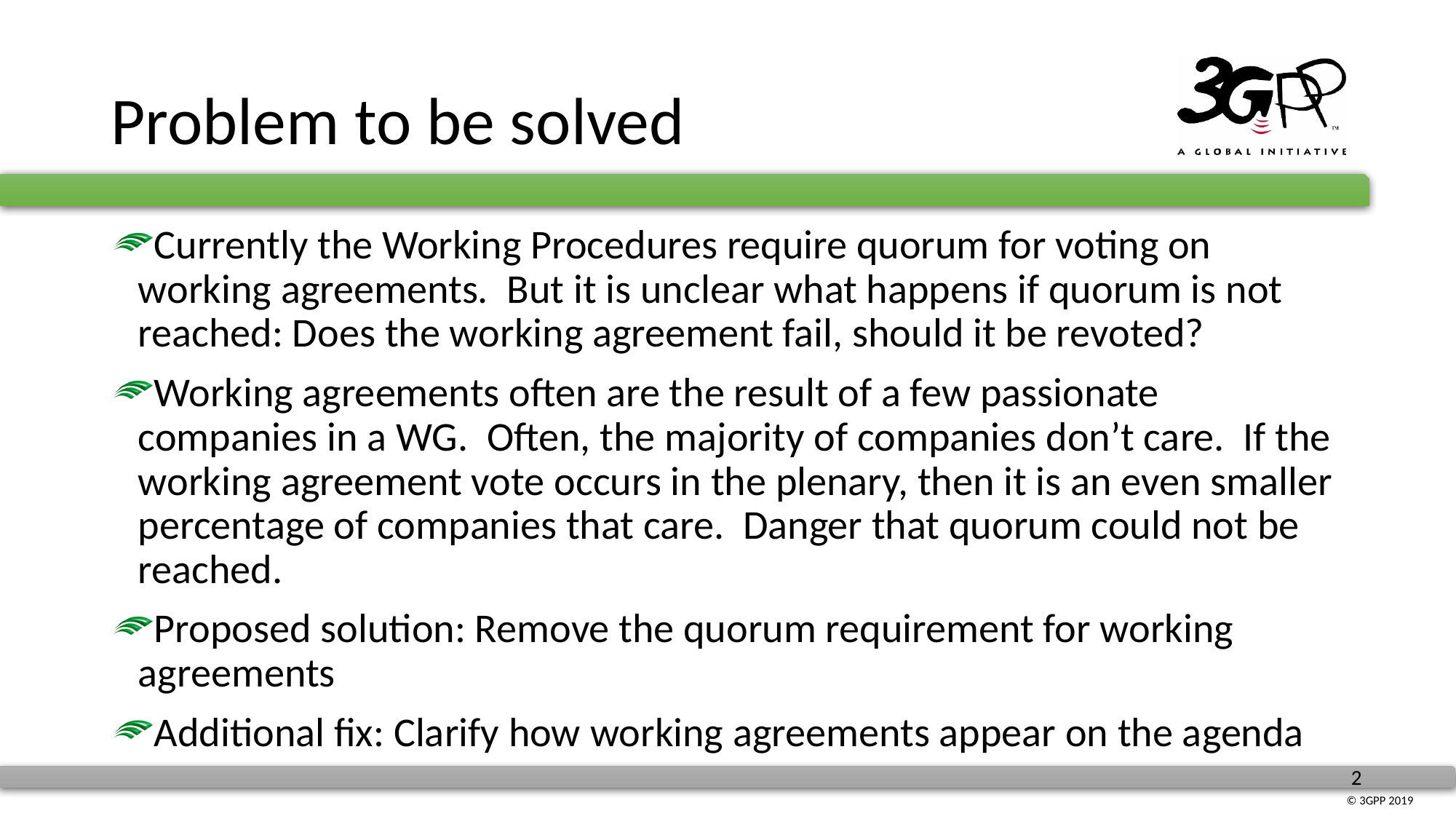

# Problem to be solved
Currently the Working Procedures require quorum for voting on working agreements.  But it is unclear what happens if quorum is not reached: Does the working agreement fail, should it be revoted?
Working agreements often are the result of a few passionate companies in a WG.  Often, the majority of companies don’t care.  If the working agreement vote occurs in the plenary, then it is an even smaller percentage of companies that care.  Danger that quorum could not be reached.
Proposed solution: Remove the quorum requirement for working agreements
Additional fix: Clarify how working agreements appear on the agenda